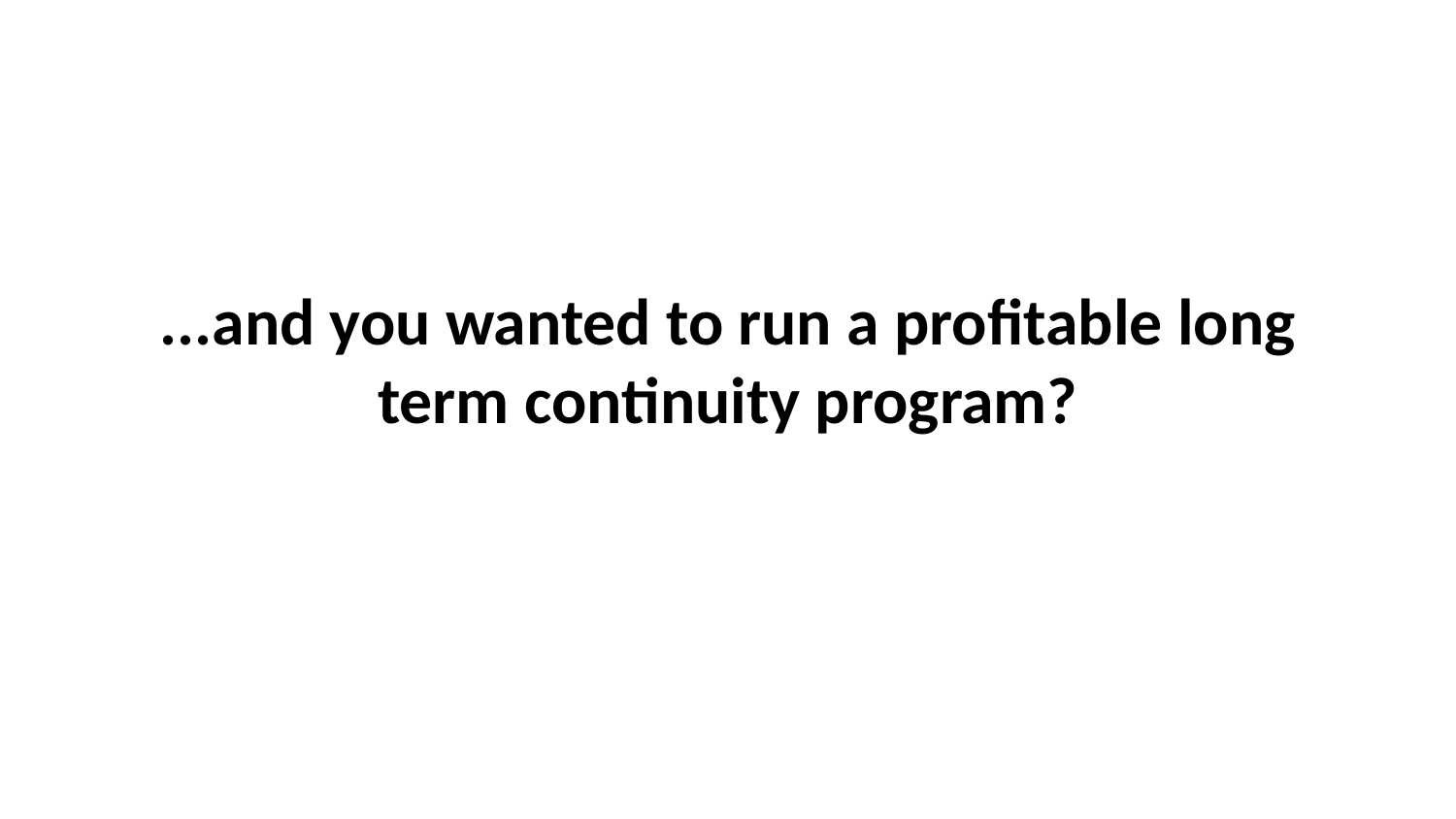

# ...and you wanted to run a profitable long term continuity program?